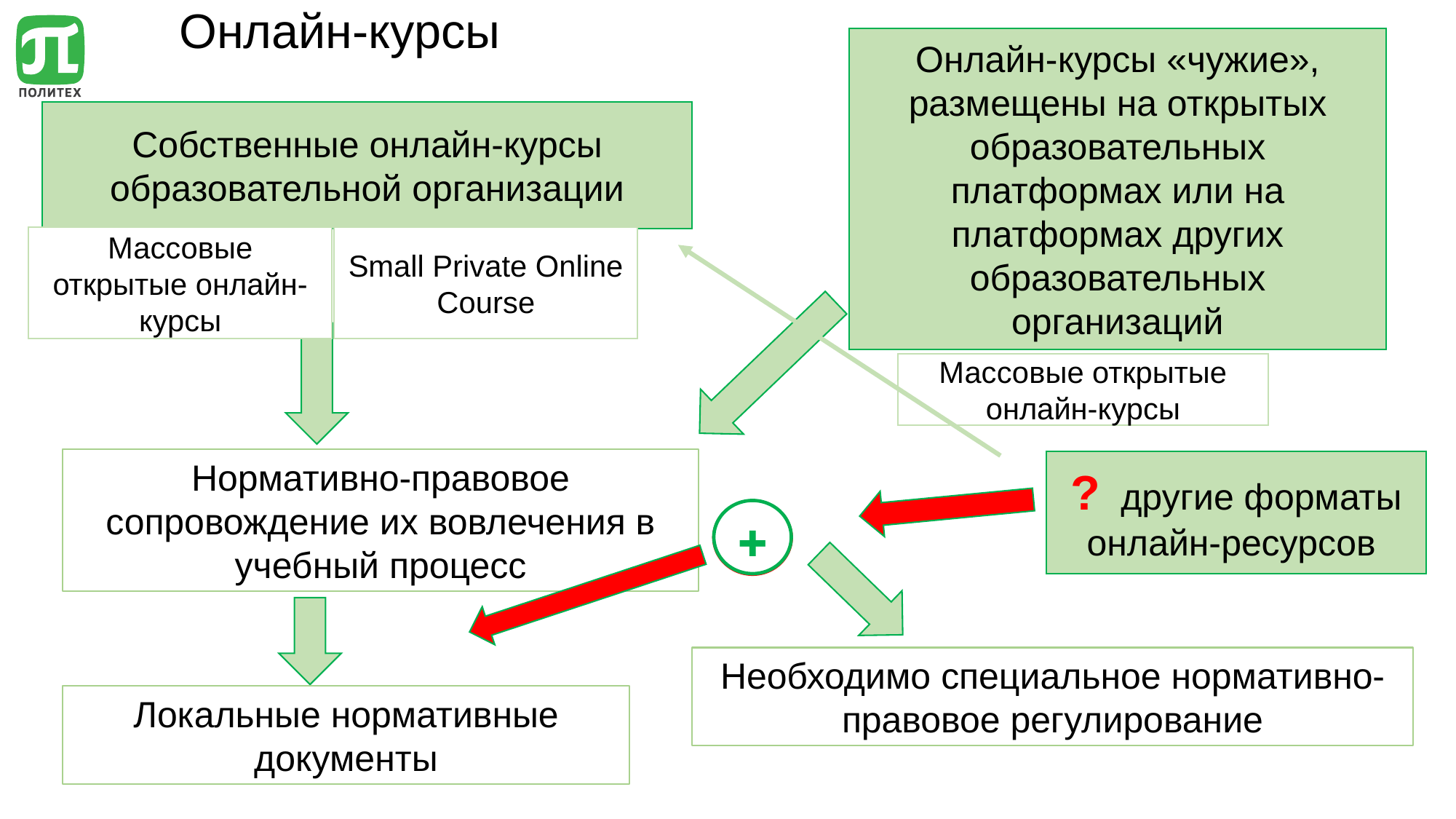

# Онлайн-курсы
Онлайн-курсы «чужие», размещены на открытых образовательных платформах или на платформах других образовательных организаций
Собственные онлайн-курсы образовательной организации

Массовые открытые онлайн-курсы
Small Private Online Course

Массовые открытые онлайн-курсы
Нормативно-правовое сопровождение их вовлечения в учебный процесс
?  другие форматы онлайн-ресурсов

+
+

Необходимо специальное нормативно- правовое регулирование
Локальные нормативные документы